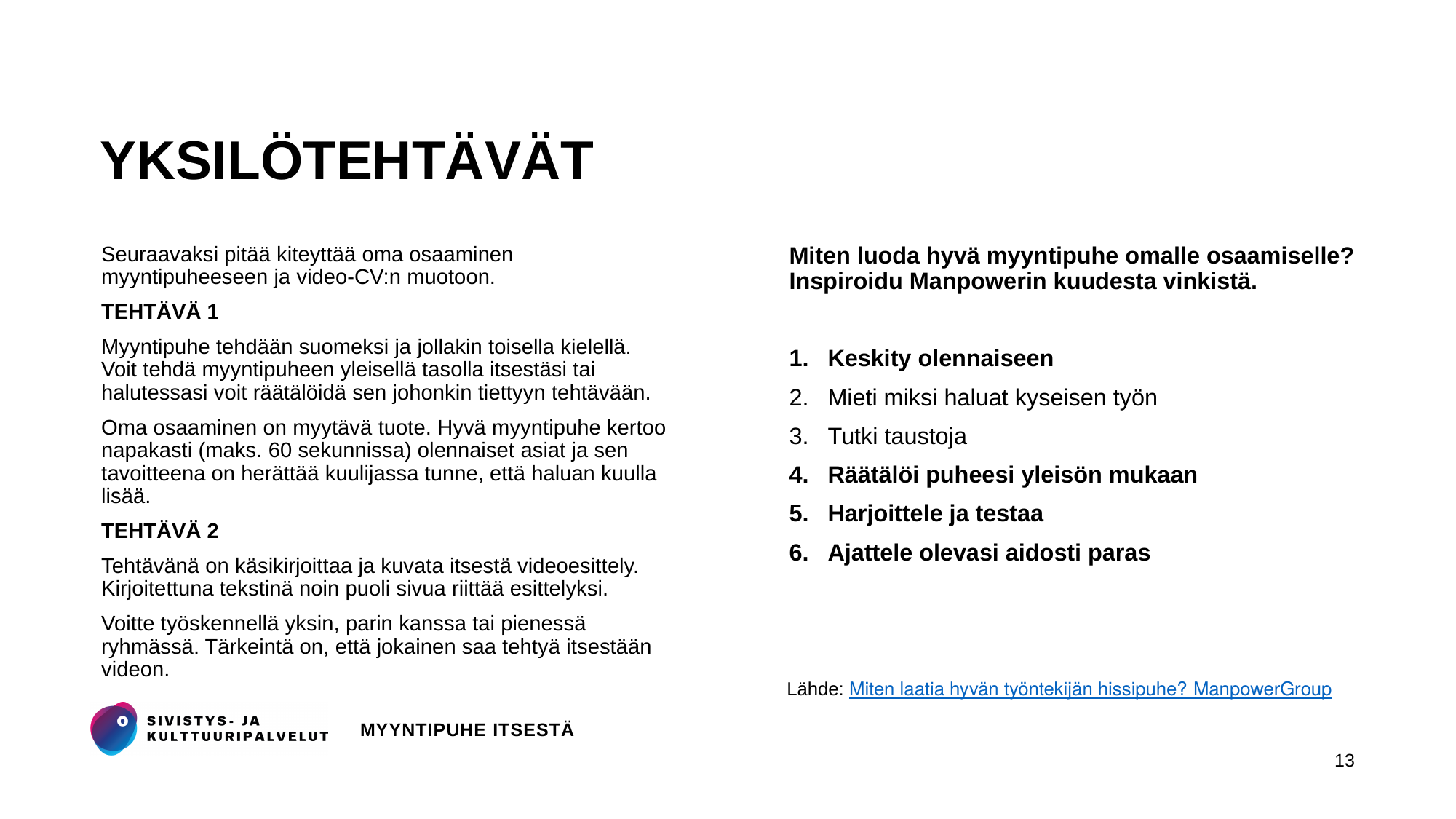

# YKSILÖTEHTÄVÄT
Seuraavaksi pitää kiteyttää oma osaaminen myyntipuheeseen ja video-CV:n muotoon.
TEHTÄVÄ 1
Myyntipuhe tehdään suomeksi ja jollakin toisella kielellä. Voit tehdä myyntipuheen yleisellä tasolla itsestäsi tai halutessasi voit räätälöidä sen johonkin tiettyyn tehtävään.
Oma osaaminen on myytävä tuote. Hyvä myyntipuhe kertoo napakasti (maks. 60 sekunnissa) olennaiset asiat ja sen tavoitteena on herättää kuulijassa tunne, että haluan kuulla lisää.
TEHTÄVÄ 2
Tehtävänä on käsikirjoittaa ja kuvata itsestä videoesittely. Kirjoitettuna tekstinä noin puoli sivua riittää esittelyksi.
Voitte työskennellä yksin, parin kanssa tai pienessä ryhmässä. Tärkeintä on, että jokainen saa tehtyä itsestään videon.
Miten luoda hyvä myyntipuhe omalle osaamiselle? Inspiroidu Manpowerin kuudesta vinkistä.

Keskity olennaiseen
Mieti miksi haluat kyseisen työn
Tutki taustoja
Räätälöi puheesi yleisön mukaan
Harjoittele ja testaa
Ajattele olevasi aidosti paras

Lähde: Miten laatia hyvän työntekijän hissipuhe? ManpowerGroup
MYYNTIPUHE ITSESTÄ
13
23.3.2023